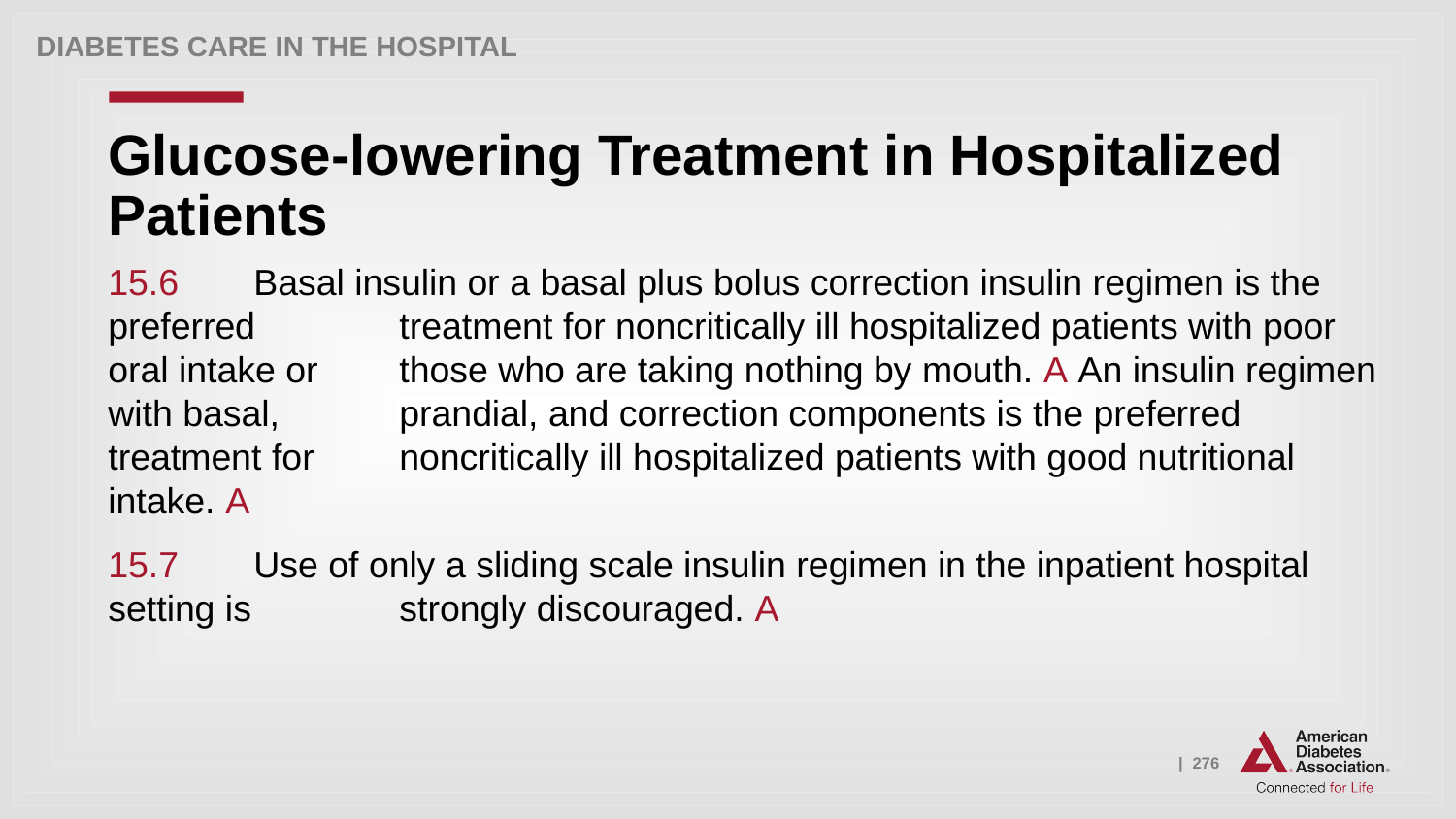

Diabetes Care in the Hospital
# Glucose-lowering Treatment in Hospitalized Patients
15.6 	Basal insulin or a basal plus bolus correction insulin regimen is the preferred 	treatment for noncritically ill hospitalized patients with poor oral intake or 	those who are taking nothing by mouth. A An insulin regimen with basal, 	prandial, and correction components is the preferred treatment for 	noncritically ill hospitalized patients with good nutritional intake. A
15.7 	Use of only a sliding scale insulin regimen in the inpatient hospital setting is 	strongly discouraged. A